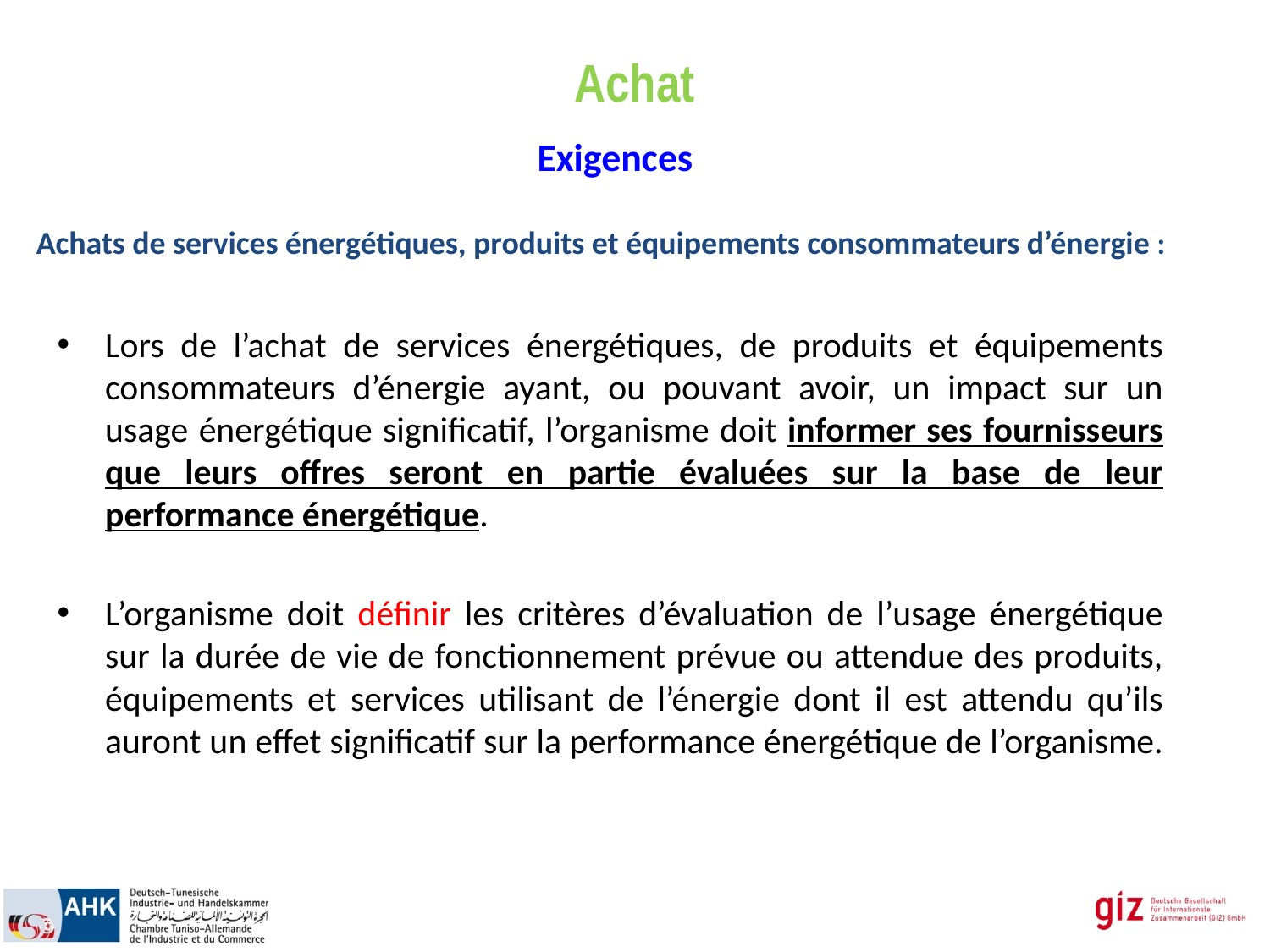

Achat
Exigences
  Achats de services énergétiques, produits et équipements consommateurs d’énergie :
Lors de l’achat de services énergétiques, de produits et équipements consommateurs d’énergie ayant, ou pouvant avoir, un impact sur un usage énergétique significatif, l’organisme doit informer ses fournisseurs que leurs offres seront en partie évaluées sur la base de leur performance énergétique.

L’organisme doit définir les critères d’évaluation de l’usage énergétique sur la durée de vie de fonctionnement prévue ou attendue des produits, équipements et services utilisant de l’énergie dont il est attendu qu’ils auront un effet significatif sur la performance énergétique de l’organisme.